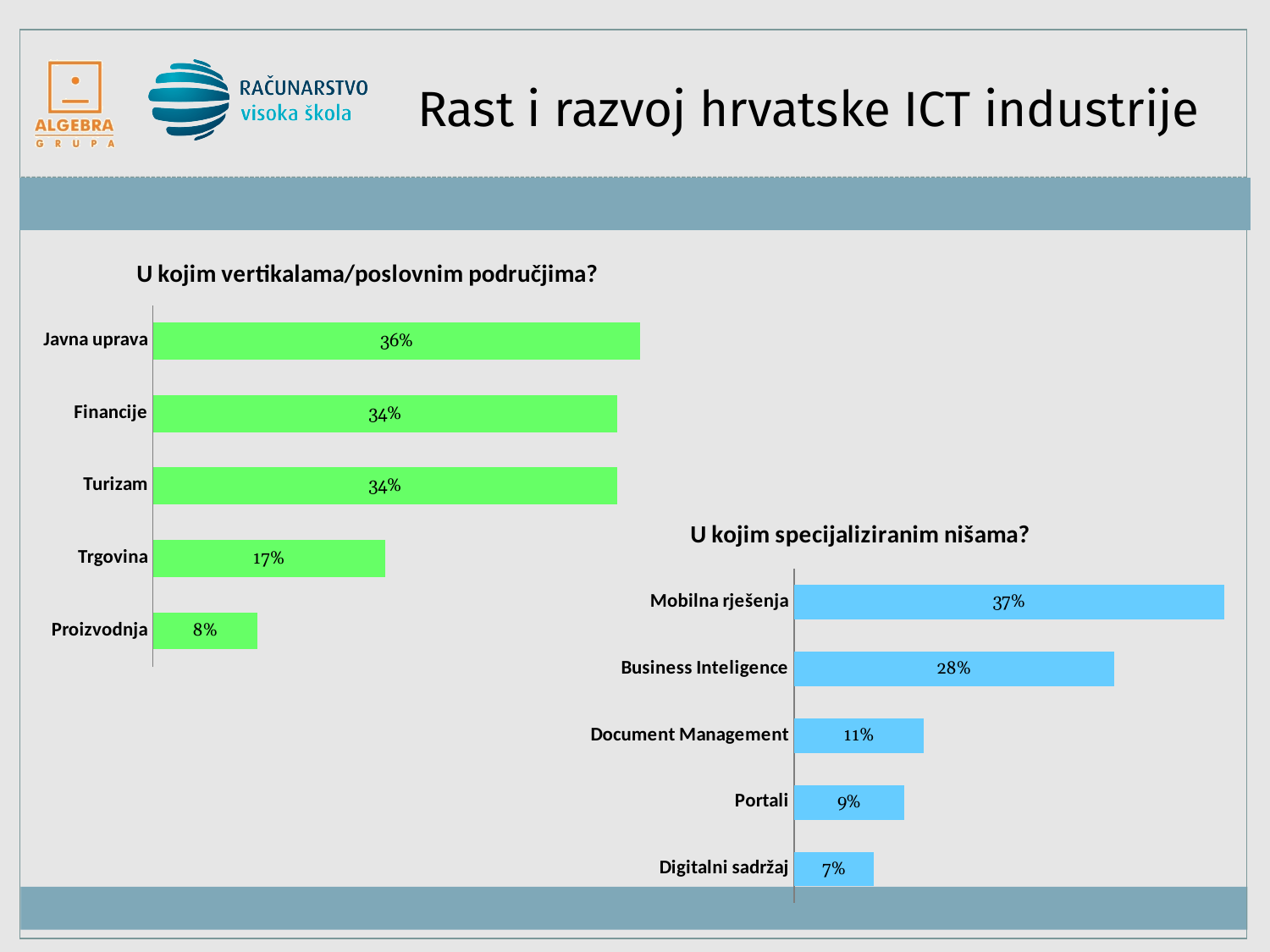

# Rast i razvoj hrvatske ICT industrije

### Chart: U kojim vertikalama/poslovnim područjima?

| Category |  |
|---|---|
| Proizvodnja | 0.07758620689655173 |
| Trgovina | 0.1724137931034483 |
| Turizam | 0.3448275862068966 |
| Financije | 0.3448275862068966 |
| Javna uprava | 0.3620689655172414 |

### Chart: U kojim specijaliziranim nišama?

| Category |  |
|---|---|
| Digitalni sadržaj | 0.06896551724137931 |
| Portali | 0.09482758620689655 |
| Document Management | 0.11206896551724138 |
| Business Inteligence | 0.27586206896551724 |
| Mobilna rješenja | 0.3706896551724138 |